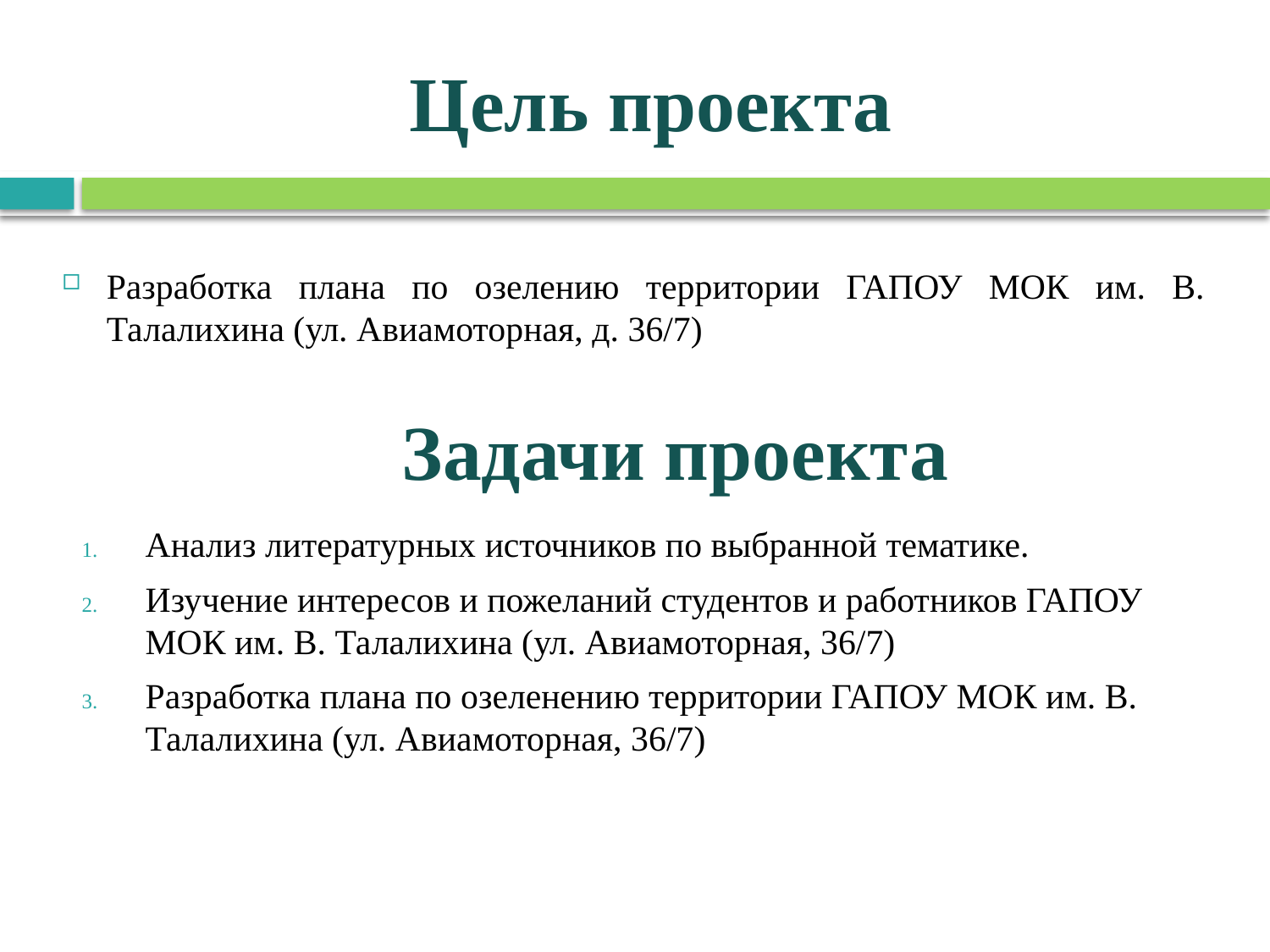

# Цель проекта
Разработка плана по озелению территории ГАПОУ МОК им. В. Талалихина (ул. Авиамоторная, д. 36/7)
Задачи проекта

Анализ литературных источников по выбранной тематике.
Изучение интересов и пожеланий студентов и работников ГАПОУ МОК им. В. Талалихина (ул. Авиамоторная, 36/7)
Разработка плана по озеленению территории ГАПОУ МОК им. В. Талалихина (ул. Авиамоторная, 36/7)